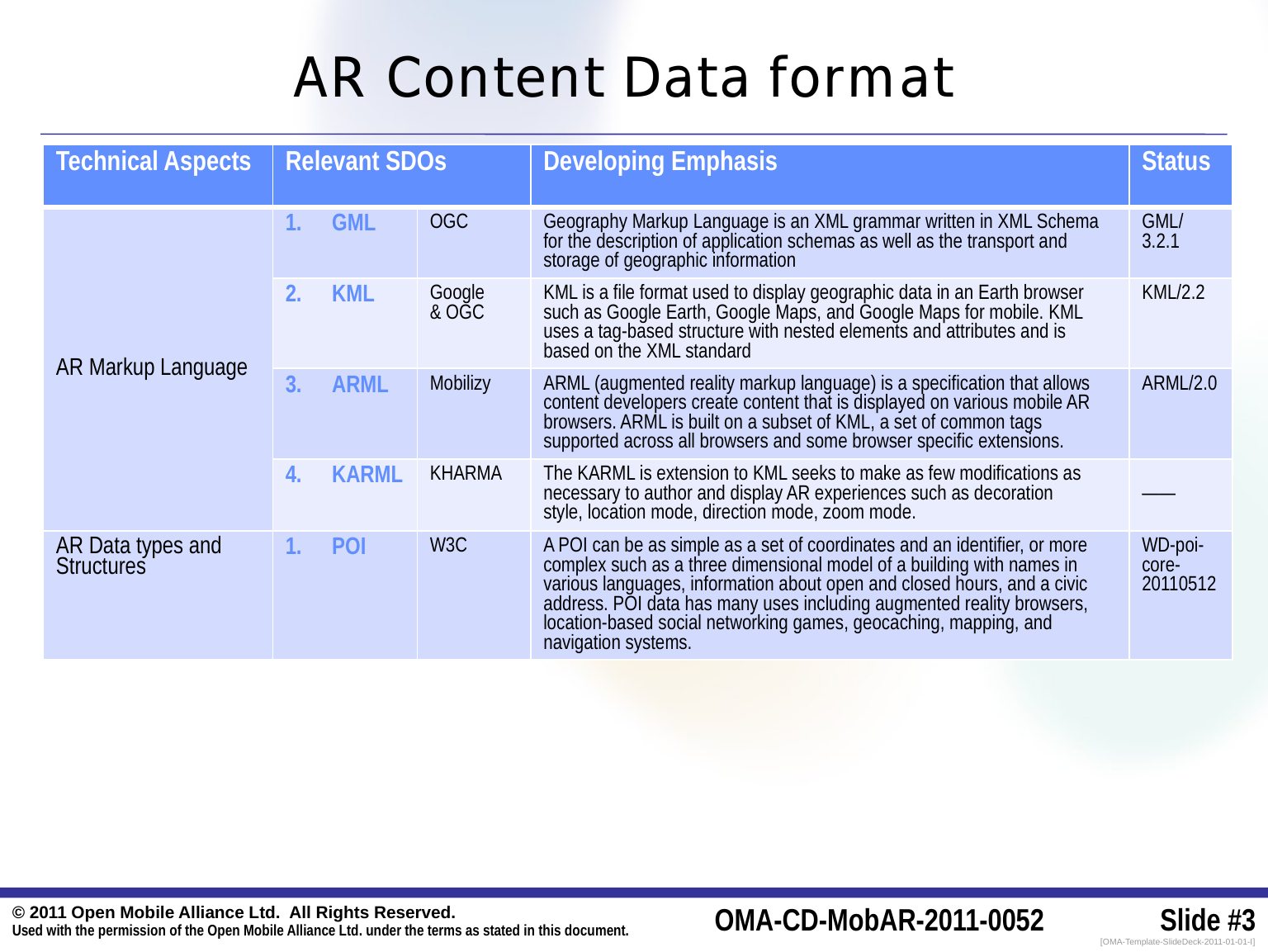

# AR Content Data format
| Technical Aspects | Relevant SDOs |  | Developing Emphasis | Status |
| --- | --- | --- | --- | --- |
| AR Markup Language | GML | OGC | Geography Markup Language is an XML grammar written in XML Schema for the description of application schemas as well as the transport and storage of geographic information | GML/ 3.2.1 |
|  | KML | Google & OGC | KML is a file format used to display geographic data in an Earth browser such as Google Earth, Google Maps, and Google Maps for mobile. KML uses a tag-based structure with nested elements and attributes and is based on the XML standard | KML/2.2 |
|  | ARML | Mobilizy | ARML (augmented reality markup language) is a specification that allows content developers create content that is displayed on various mobile AR browsers. ARML is built on a subset of KML, a set of common tags supported across all browsers and some browser specific extensions. | ARML/2.0 |
|  | KARML | KHARMA | The KARML is extension to KML seeks to make as few modifications as necessary to author and display AR experiences such as decoration style, location mode, direction mode, zoom mode. | —— |
| AR Data types and Structures | POI | W3C | A POI can be as simple as a set of coordinates and an identifier, or more complex such as a three dimensional model of a building with names in various languages, information about open and closed hours, and a civic address. POI data has many uses including augmented reality browsers, location-based social networking games, geocaching, mapping, and navigation systems. | WD-poi- core- 20110512 |